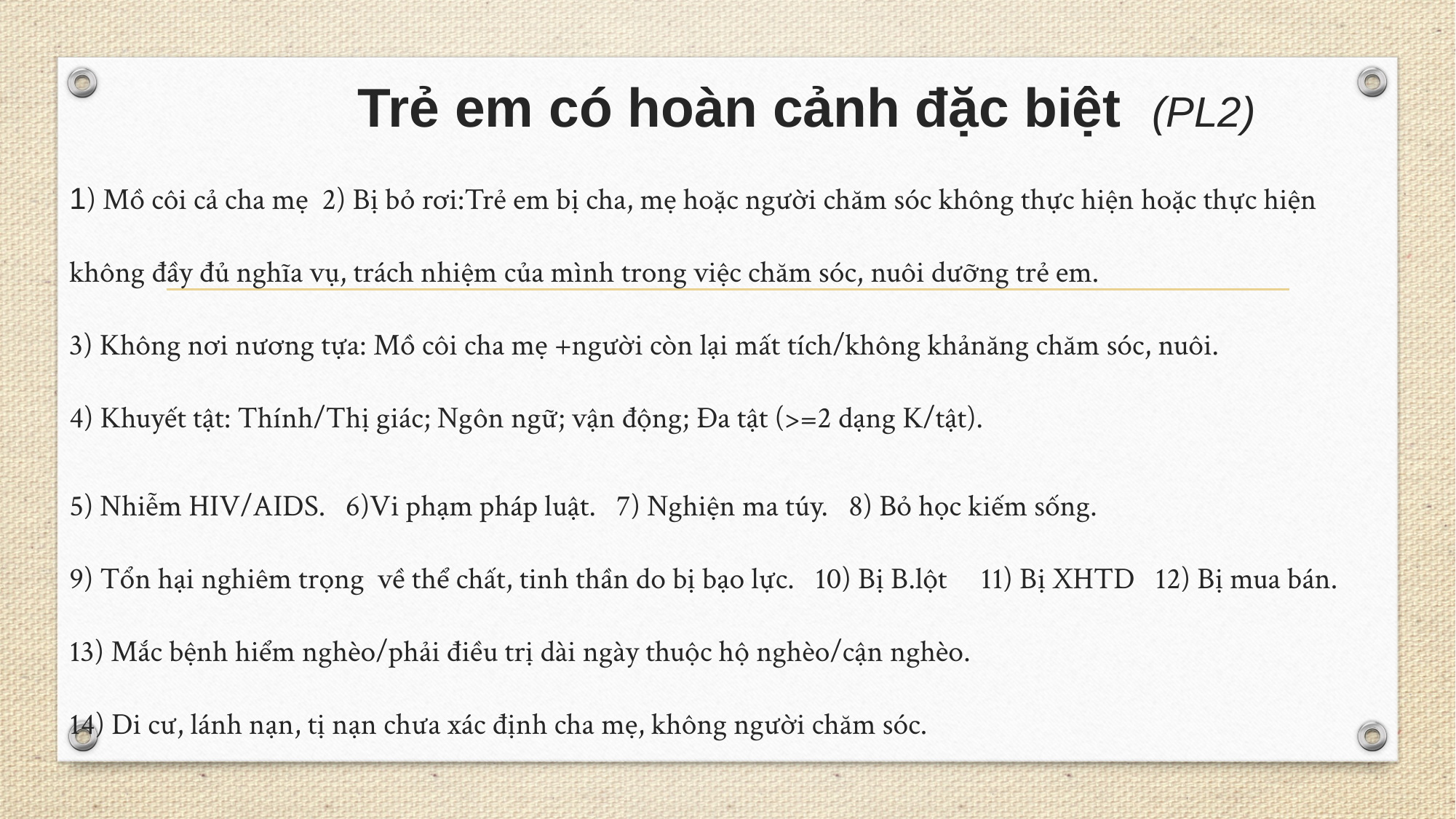

# Trẻ em có hoàn cảnh đặc biệt  (PL2)
1) Mồ côi cả cha mẹ  2) Bị bỏ rơi:Trẻ em bị cha, mẹ hoặc người chăm sóc không thực hiện hoặc thực hiện không đầy đủ nghĩa vụ, trách nhiệm của mình trong việc chăm sóc, nuôi dưỡng trẻ em.
3) Không nơi nương tựa: Mồ côi cha mẹ +người còn lại mất tích/không khảnăng chăm sóc, nuôi.
4) Khuyết tật: Thính/Thị giác; Ngôn ngữ; vận động; Ða tật (>=2 dạng K/tật).
5) Nhiễm HIV/AIDS.   6)Vi phạm pháp luật.   7) Nghiện ma túy.   8) Bỏ học kiếm sống.
9) Tổn hại nghiêm trọng  về thể chất, tinh thần do bị bạo lực.   10) Bị B.lột     11) Bị XHTD   12) Bị mua bán.     13) Mắc bệnh hiểm nghèo/phải điều trị dài ngày thuộc hộ nghèo/cận nghèo.
14) Di cư, lánh nạn, tị nạn chưa xác định cha mẹ, không người chăm sóc.